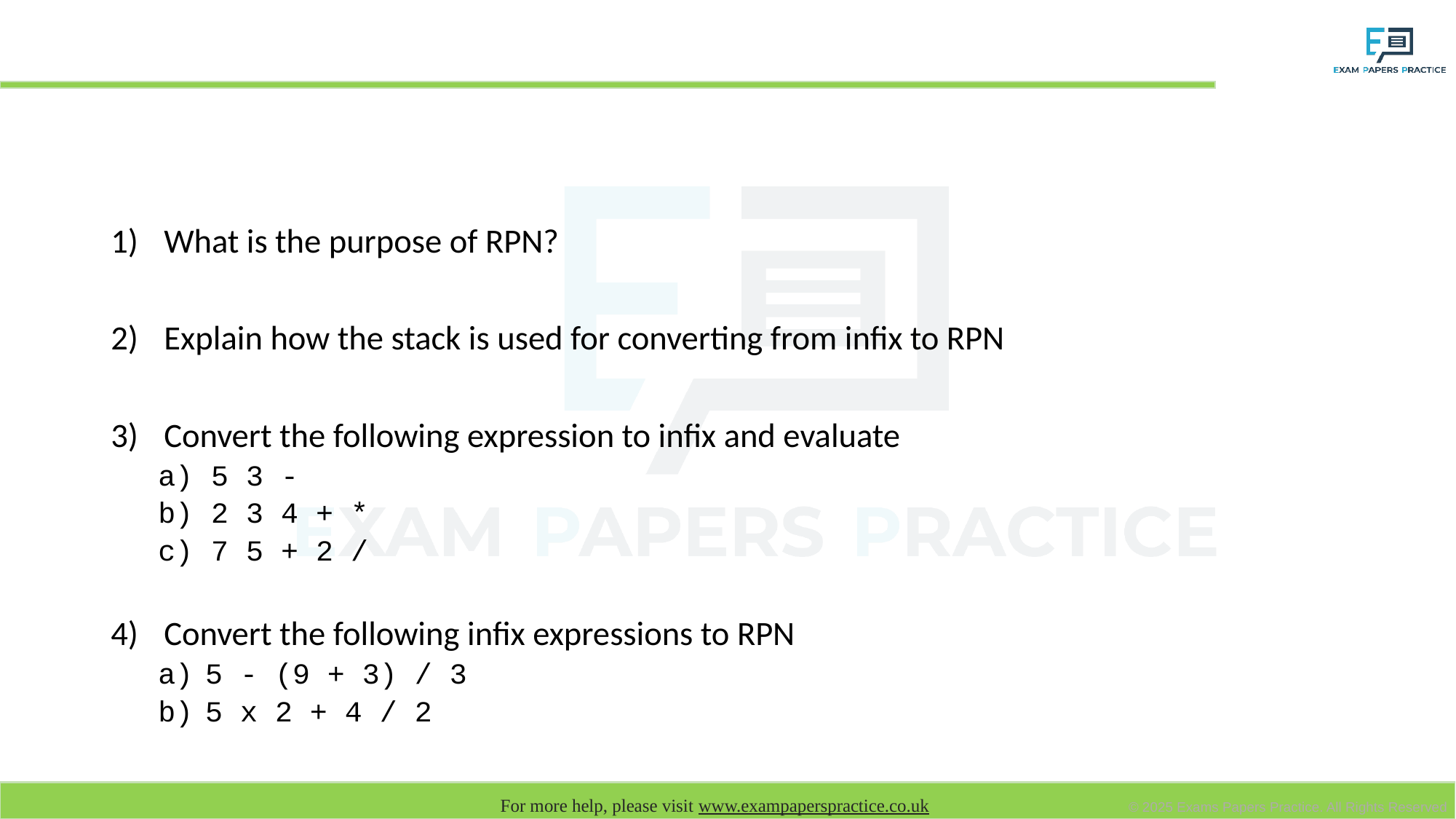

# Plenary (see RPN-worksheet.docx)
What is the purpose of RPN?

Explain how the stack is used for converting from infix to RPN

Convert the following expression to infix and evaluate
5 3 -
2 3 4 + *
7 5 + 2 /

Convert the following infix expressions to RPN
5 - (9 + 3) / 3
5 x 2 + 4 / 2